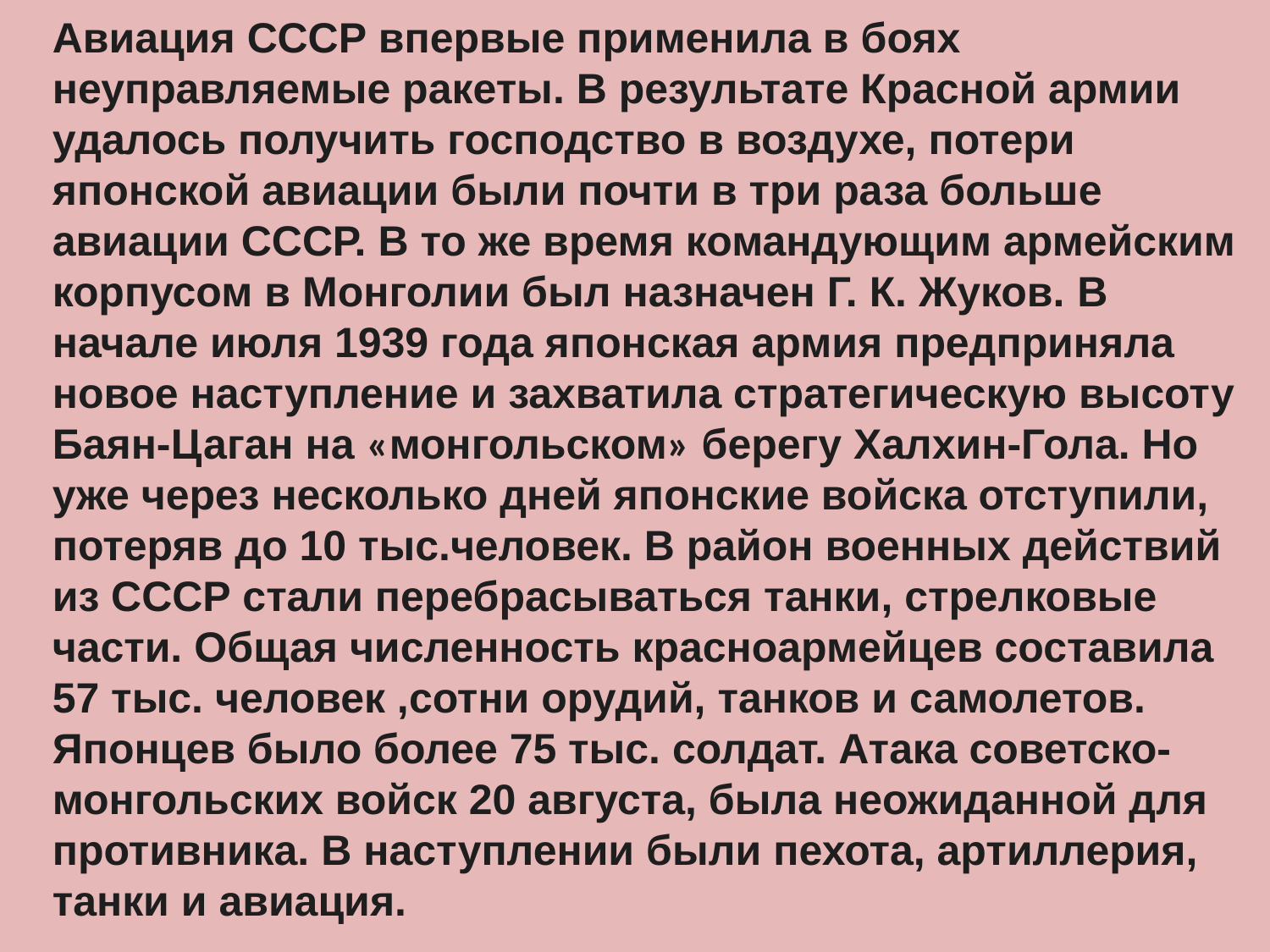

Авиация СССР впервые применила в боях неуправляемые ракеты. В результате Красной армии удалось получить господство в воздухе, потери японской авиации были почти в три раза больше авиации СССР. В то же время командующим армейским корпусом в Монголии был назначен Г. К. Жуков. В начале июля 1939 года японская армия предприняла новое наступление и захватила стратегическую высоту Баян-Цаган на «монгольском» берегу Халхин-Гола. Но уже через несколько дней японские войска отступили, потеряв до 10 тыс.человек. В район военных действий из СССР стали перебрасываться танки, стрелковые части. Общая численность красноармейцев составила 57 тыс. человек ,сотни орудий, танков и самолетов. Японцев было более 75 тыс. солдат. Атака советско-монгольских войск 20 августа, была неожиданной для противника. В наступлении были пехота, артиллерия, танки и авиация.